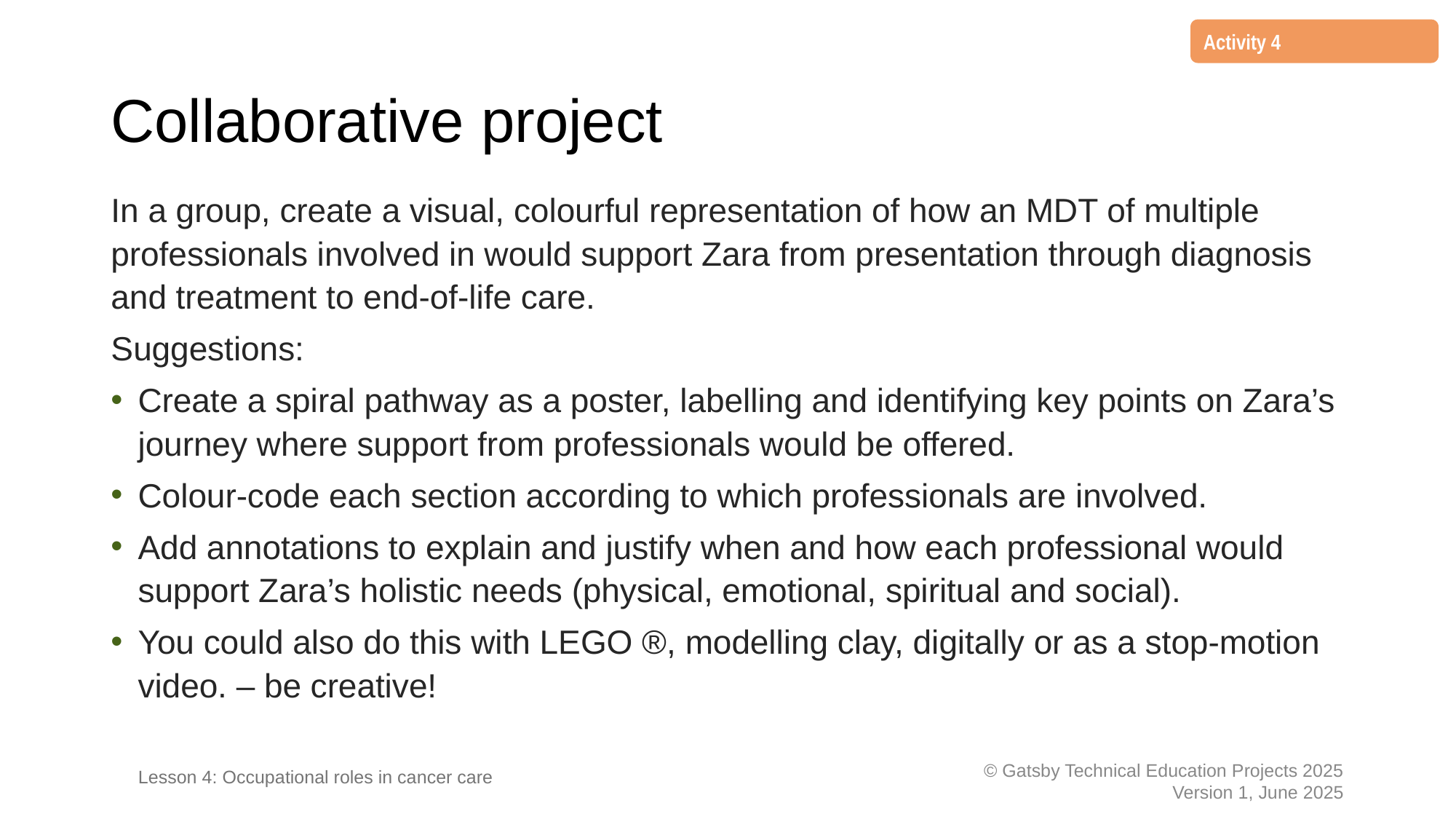

Activity 4
# Collaborative project
In a group, create a visual, colourful representation of how an MDT of multiple professionals involved in would support Zara from presentation through diagnosis and treatment to end-of-life care.
Suggestions:
Create a spiral pathway as a poster, labelling and identifying key points on Zara’s journey where support from professionals would be offered.
Colour-code each section according to which professionals are involved.
Add annotations to explain and justify when and how each professional would support Zara’s holistic needs (physical, emotional, spiritual and social).
You could also do this with LEGO ®, modelling clay, digitally or as a stop-motion video. – be creative!
Lesson 4: Occupational roles in cancer care